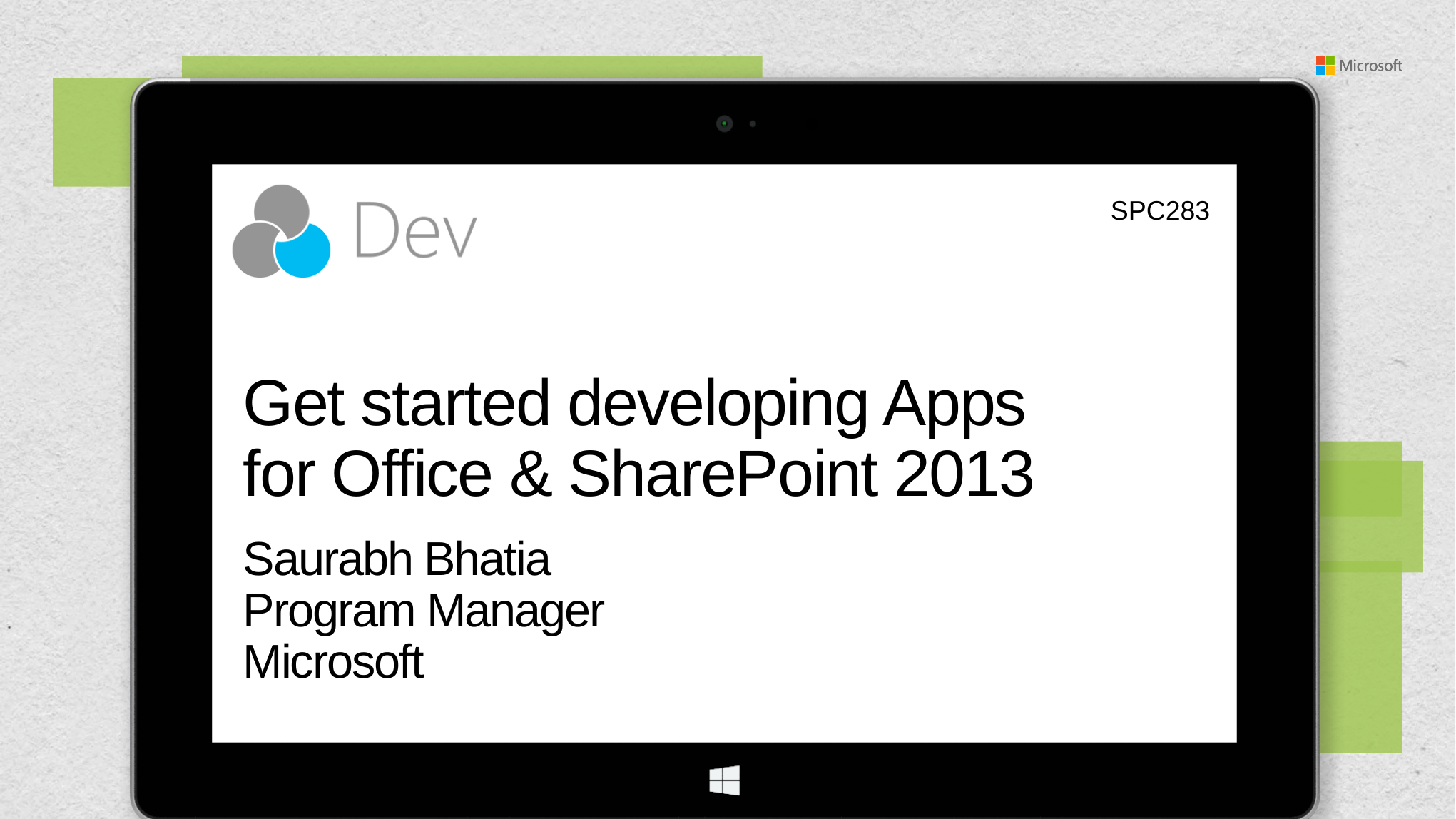

SPC283
# Get started developing Apps for Office & SharePoint 2013
Saurabh Bhatia
Program Manager
Microsoft